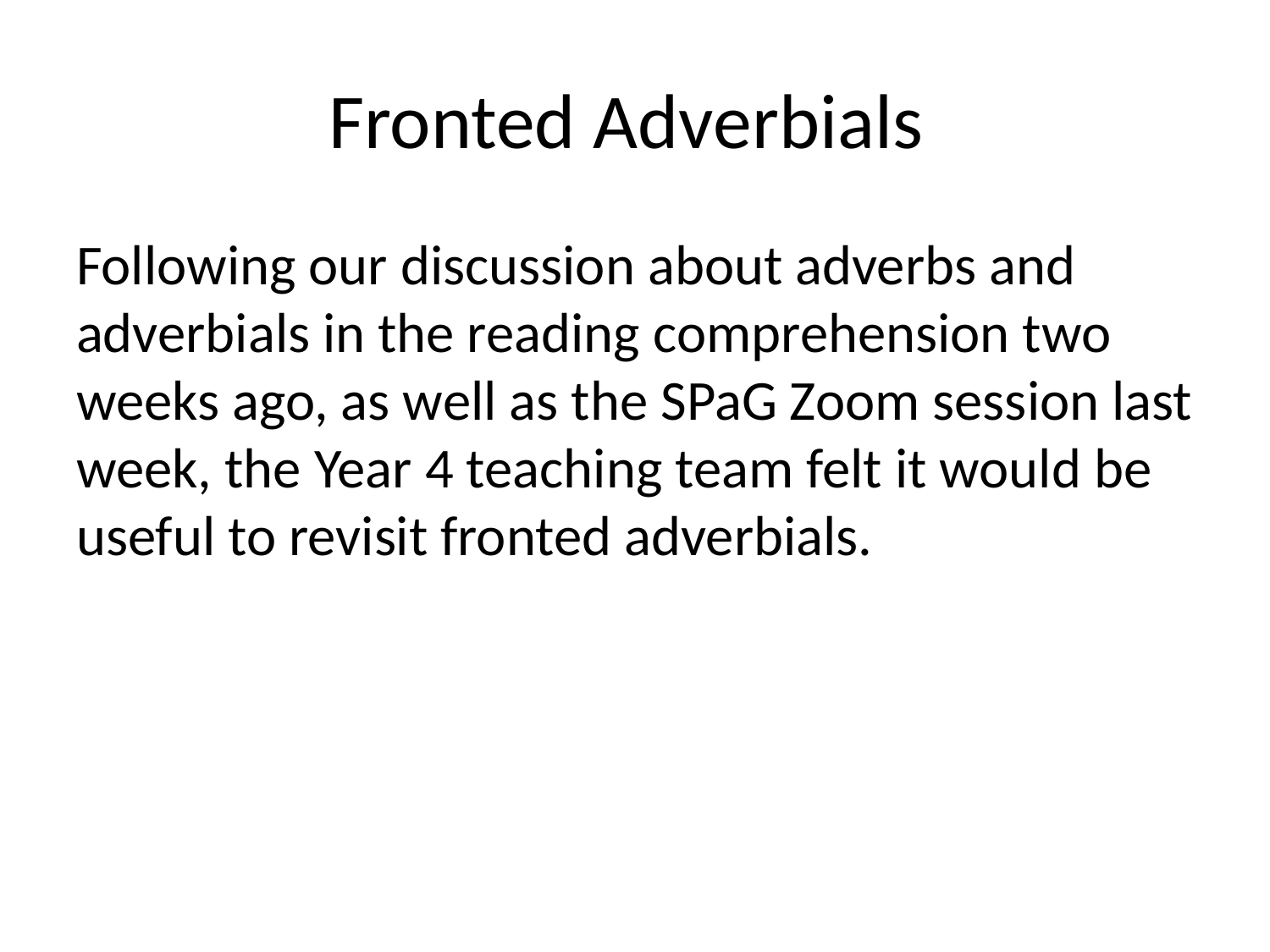

# Fronted Adverbials
Following our discussion about adverbs and adverbials in the reading comprehension two weeks ago, as well as the SPaG Zoom session last week, the Year 4 teaching team felt it would be useful to revisit fronted adverbials.